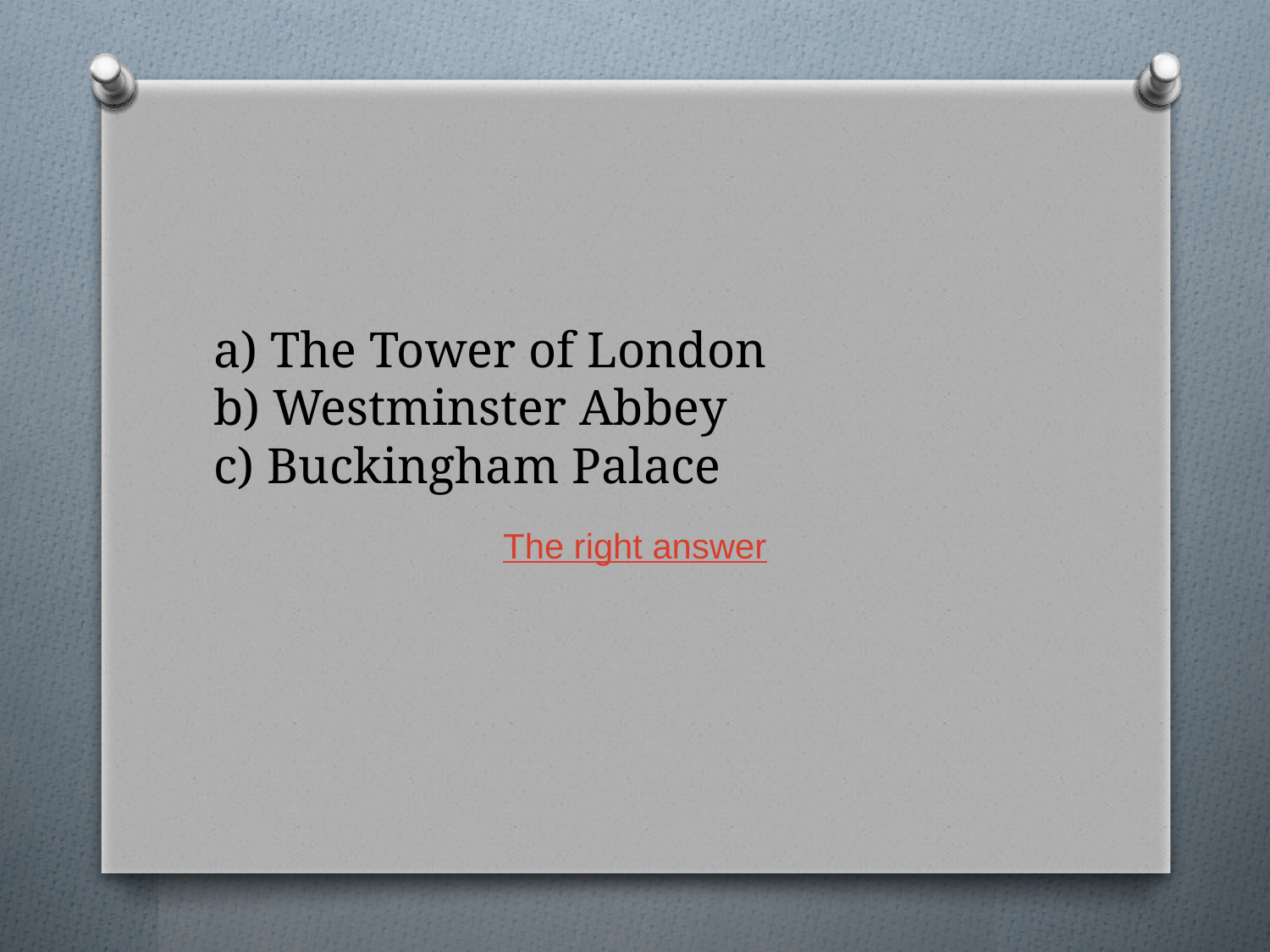

# a) The Tower of London b) Westminster Abbey c) Buckingham Palace
The right answer